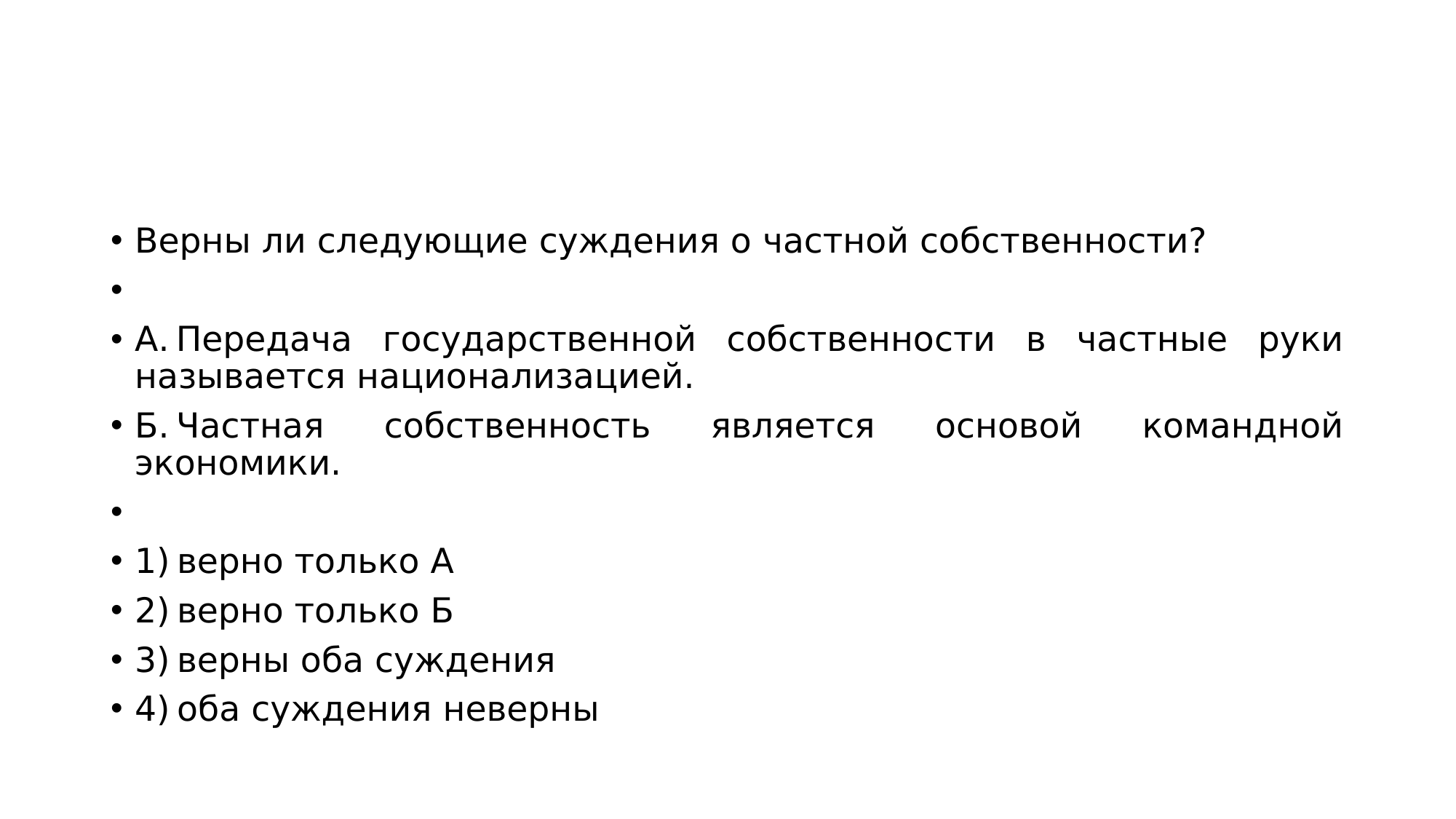

#
Верны ли следующие суждения о частной собственности?

А. Передача государственной собственности в частные руки называется национализацией.
Б. Частная собственность является основой командной экономики.

1) верно только А
2) верно только Б
3) верны оба суждения
4) оба суждения неверны